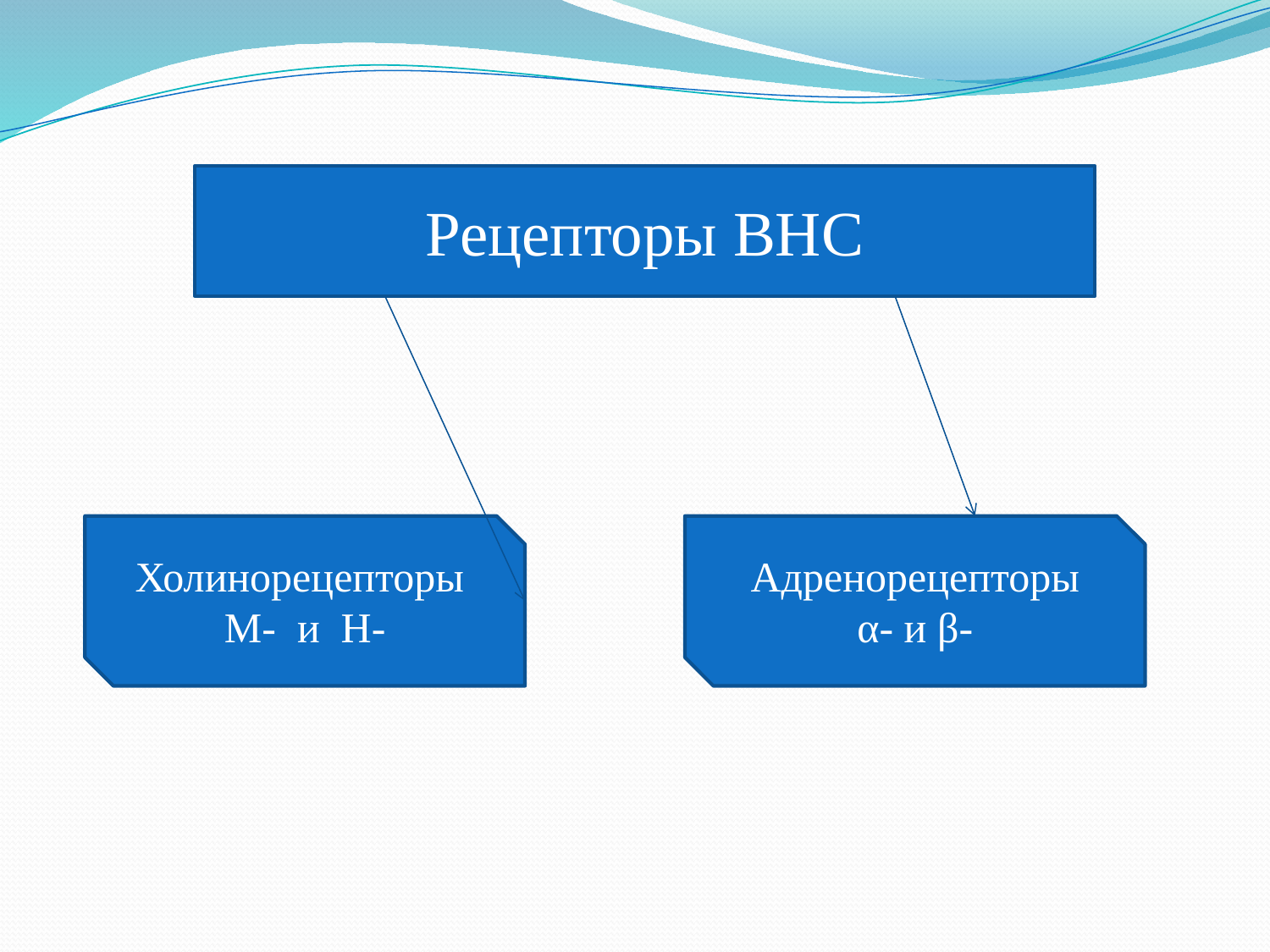

Рецепторы ВНС
Холинорецепторы
М-  и  Н-
Адренорецепторы
α- и β-